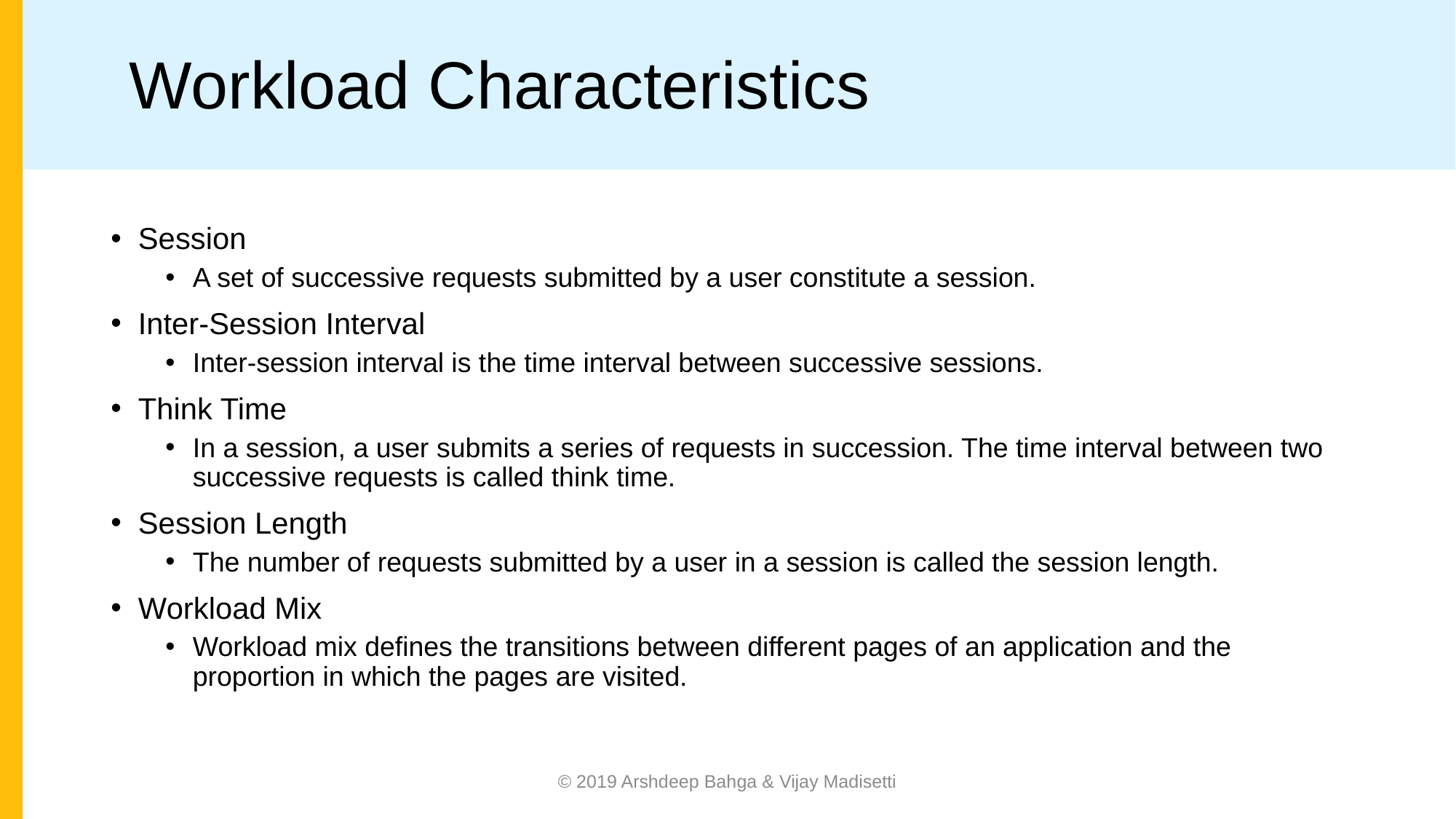

# Workload Characteristics
Session
A set of successive requests submitted by a user constitute a session.
Inter-Session Interval
Inter-session interval is the time interval between successive sessions.
Think Time
In a session, a user submits a series of requests in succession. The time interval between two successive requests is called think time.
Session Length
The number of requests submitted by a user in a session is called the session length.
Workload Mix
Workload mix deﬁnes the transitions between different pages of an application and the proportion in which the pages are visited.
© 2019 Arshdeep Bahga & Vijay Madisetti